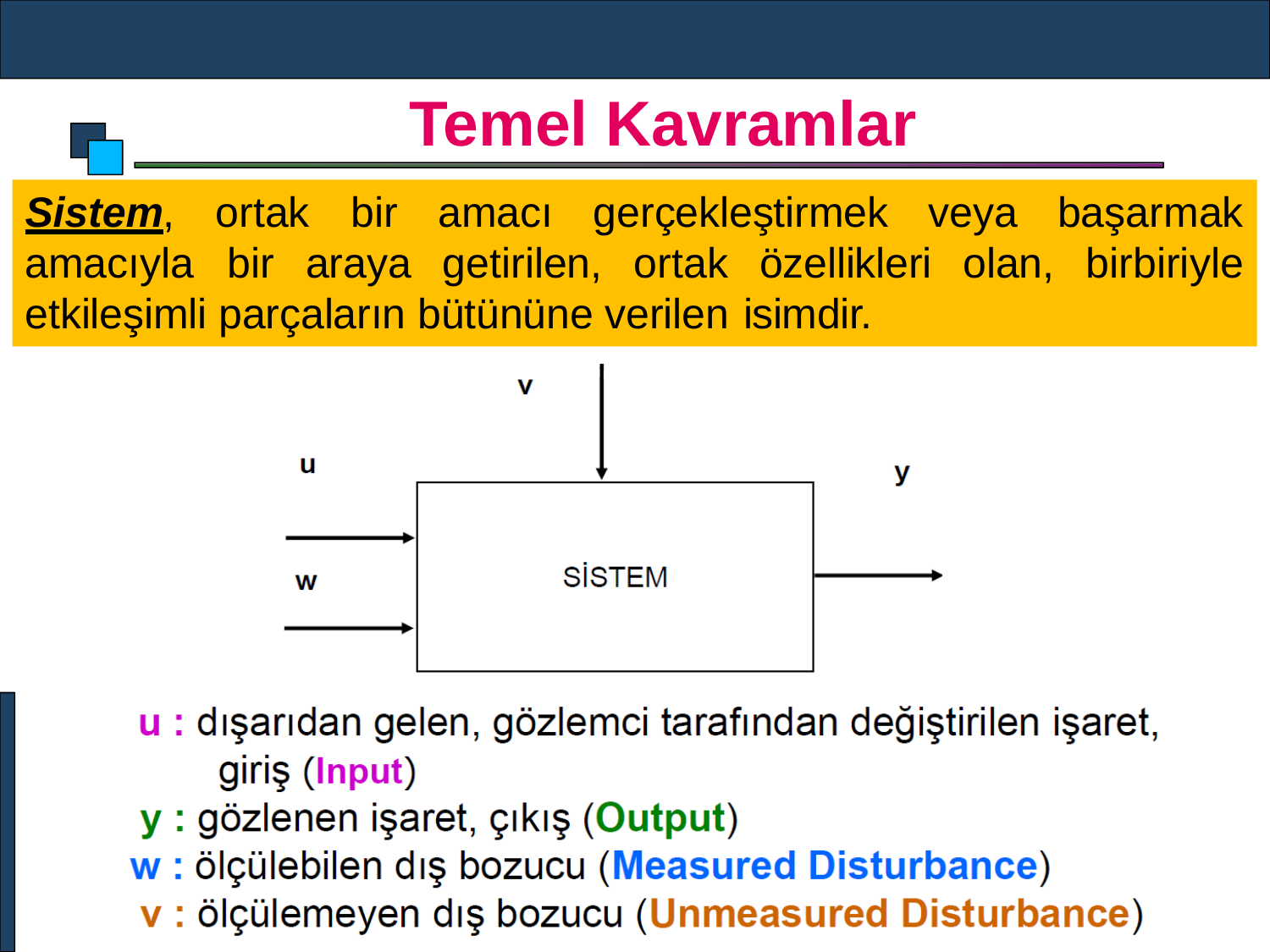

# Temel Kavramlar

Sistem,
amacıyla	bir	araya	getirilen,	ortak	özellikleri
ortak	bir	amacı	gerçekleştirmek
veya
başarmak
birbiriyle
olan,
etkileşimli parçaların bütününe verilen isimdir.